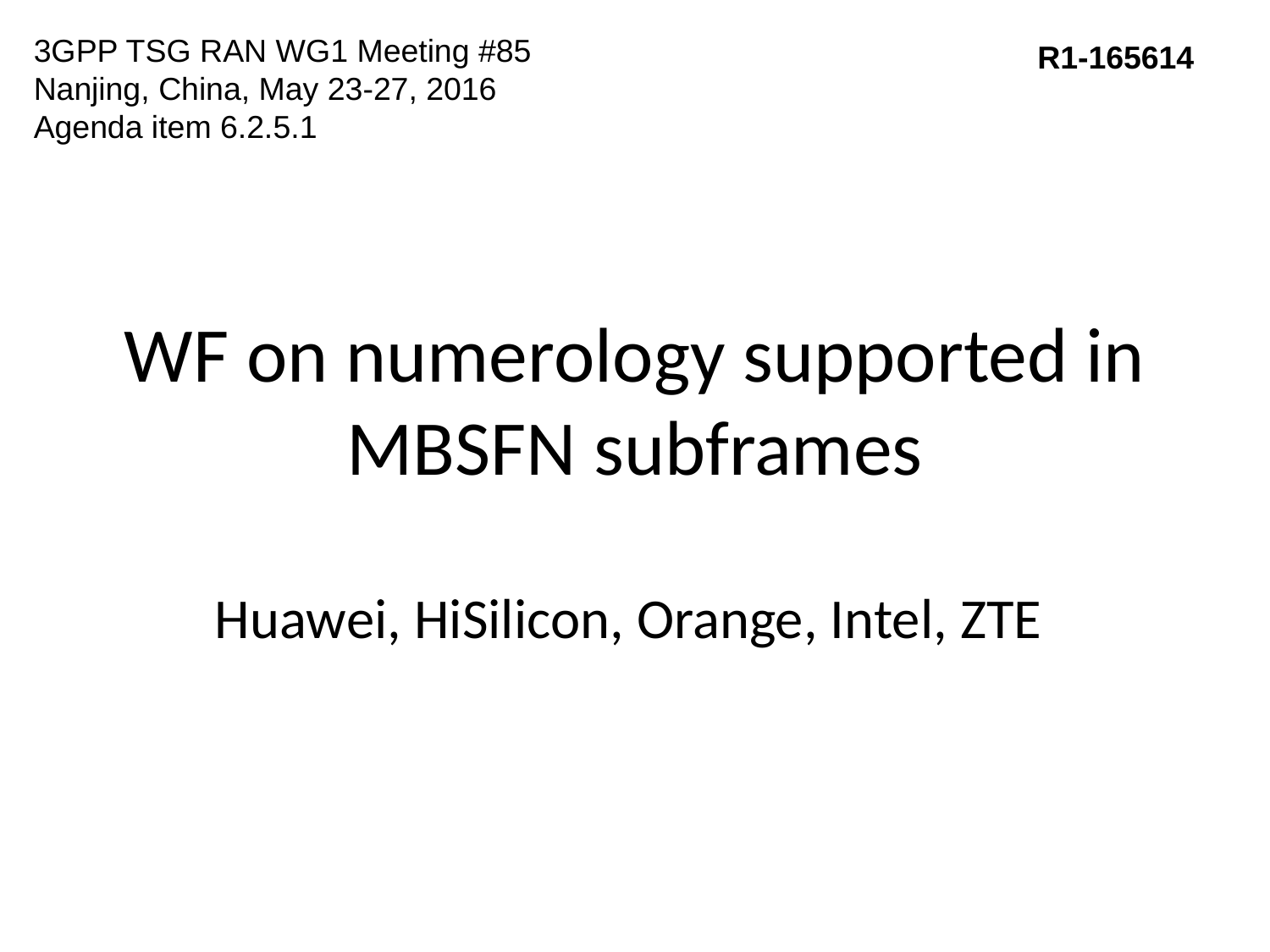

3GPP TSG RAN WG1 Meeting #85 Nanjing, China, May 23-27, 2016
Agenda item 6.2.5.1
R1-165614
# WF on numerology supported in MBSFN subframes
Huawei, HiSilicon, Orange, Intel, ZTE